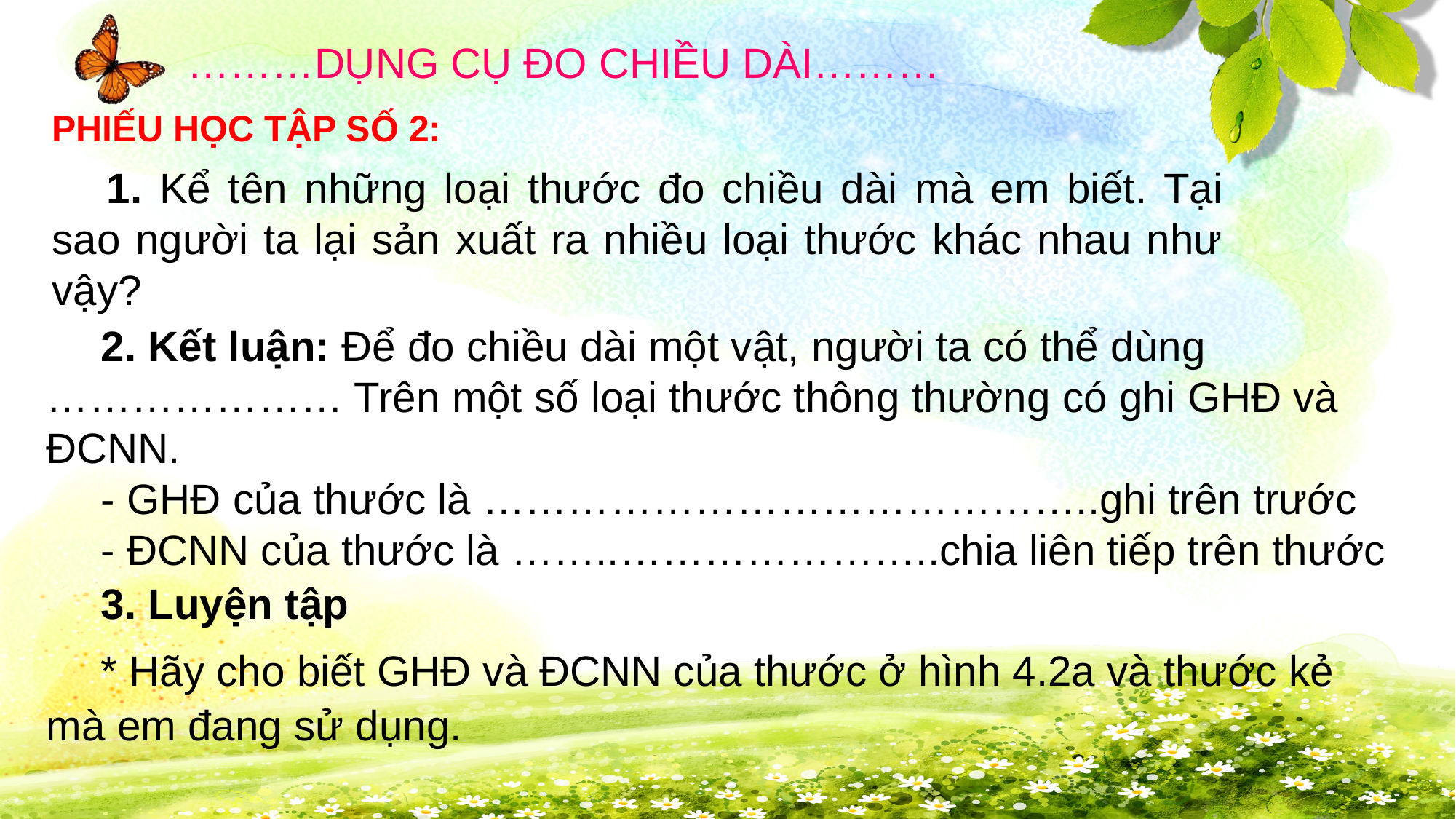

………DỤNG CỤ ĐO CHIỀU DÀI………
PHIẾU HỌC TẬP SỐ 2:
1. Kể tên những loại thước đo chiều dài mà em biết. Tại sao người ta lại sản xuất ra nhiều loại thước khác nhau như vậy?
2. Kết luận: Để đo chiều dài một vật, người ta có thể dùng ………………… Trên một số loại thước thông thường có ghi GHĐ và ĐCNN.
- GHĐ của thước là ……………………………………..ghi trên trước
- ĐCNN của thước là ……..…………………..chia liên tiếp trên thước
3. Luyện tập
* Hãy cho biết GHĐ và ĐCNN của thước ở hình 4.2a và thước kẻ mà em đang sử dụng.